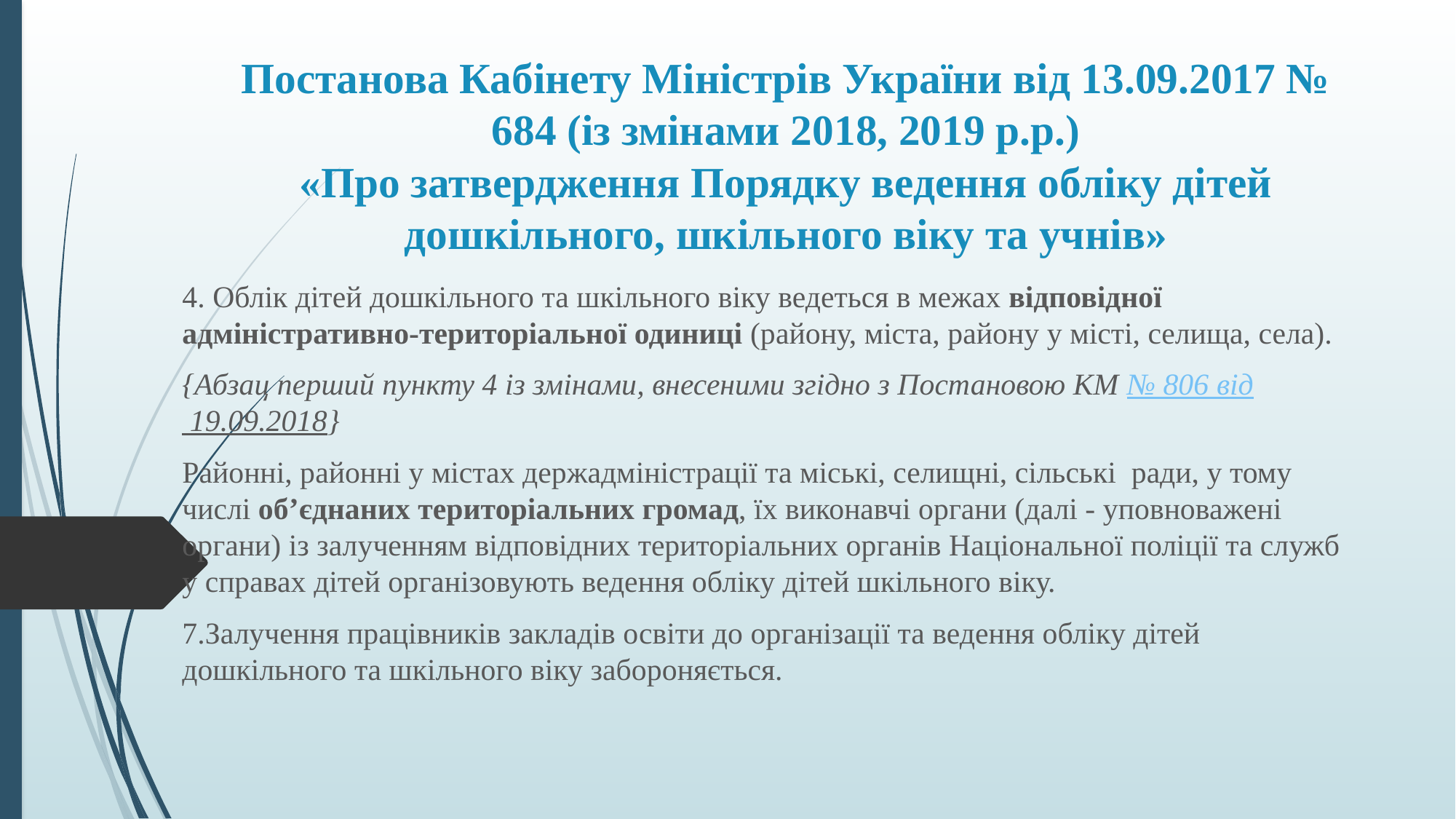

# Постанова Кабінету Міністрів України від 13.09.2017 № 684 (із змінами 2018, 2019 р.р.) «Про затвердження Порядку ведення обліку дітей дошкільного, шкільного віку та учнів»
4. Облік дітей дошкільного та шкільного віку ведеться в межах відповідної адміністративно-територіальної одиниці (району, міста, району у місті, селища, села).
{Абзац перший пункту 4 із змінами, внесеними згідно з Постановою КМ № 806 від 19.09.2018}
Районні, районні у містах держадміністрації та міські, селищні, сільські  ради, у тому числі об’єднаних територіальних громад, їх виконавчі органи (далі - уповноважені органи) із залученням відповідних територіальних органів Національної поліції та служб у справах дітей організовують ведення обліку дітей шкільного віку.
7.Залучення працівників закладів освіти до організації та ведення обліку дітей дошкільного та шкільного віку забороняється.